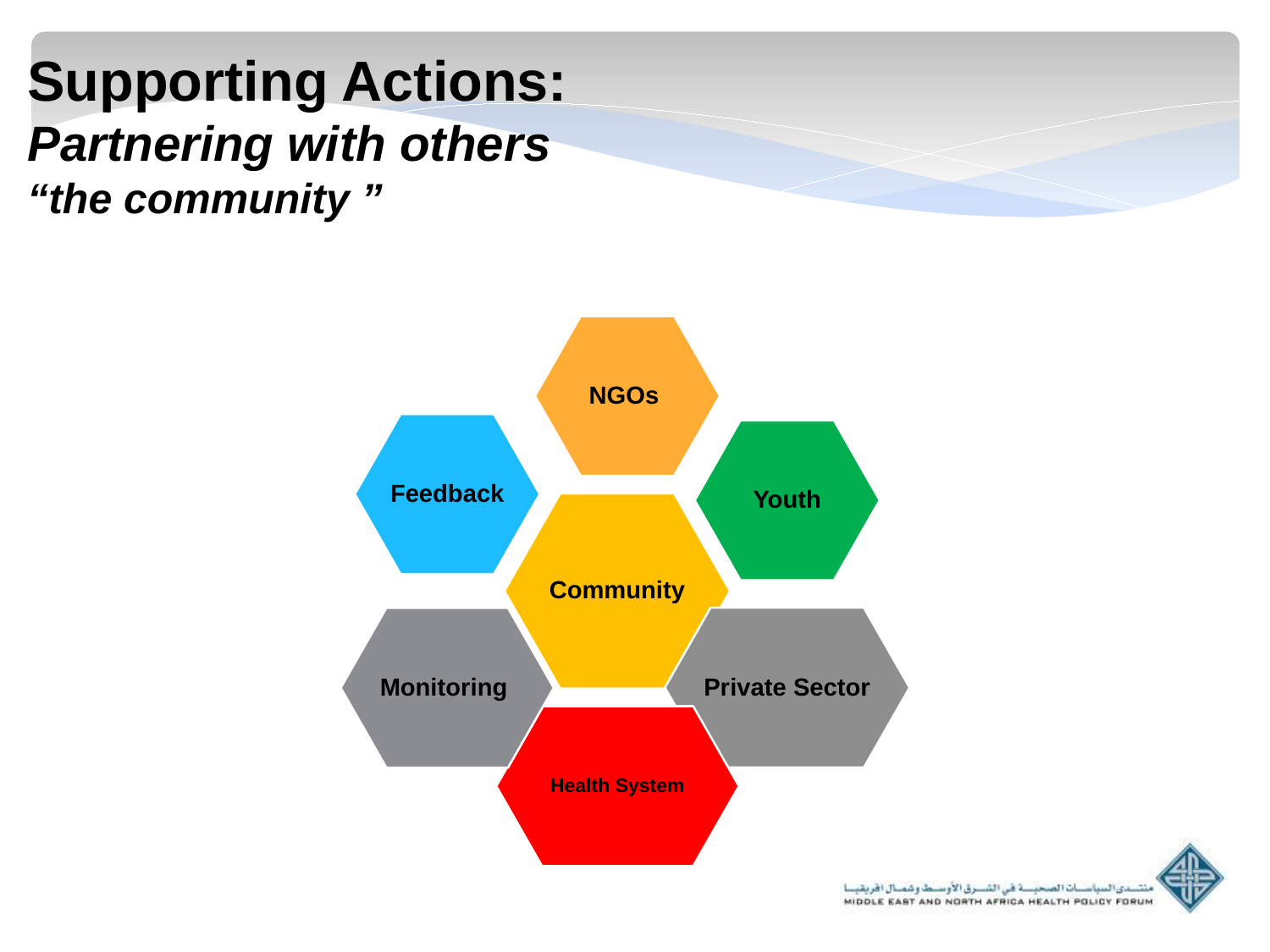

Supporting Actions:
Partnering with others
“the community ”

“multisectoral approach”
Strengthening the health system
Community
NGOs
Youth
Private Sector
Health System
Monitoring
Feedback